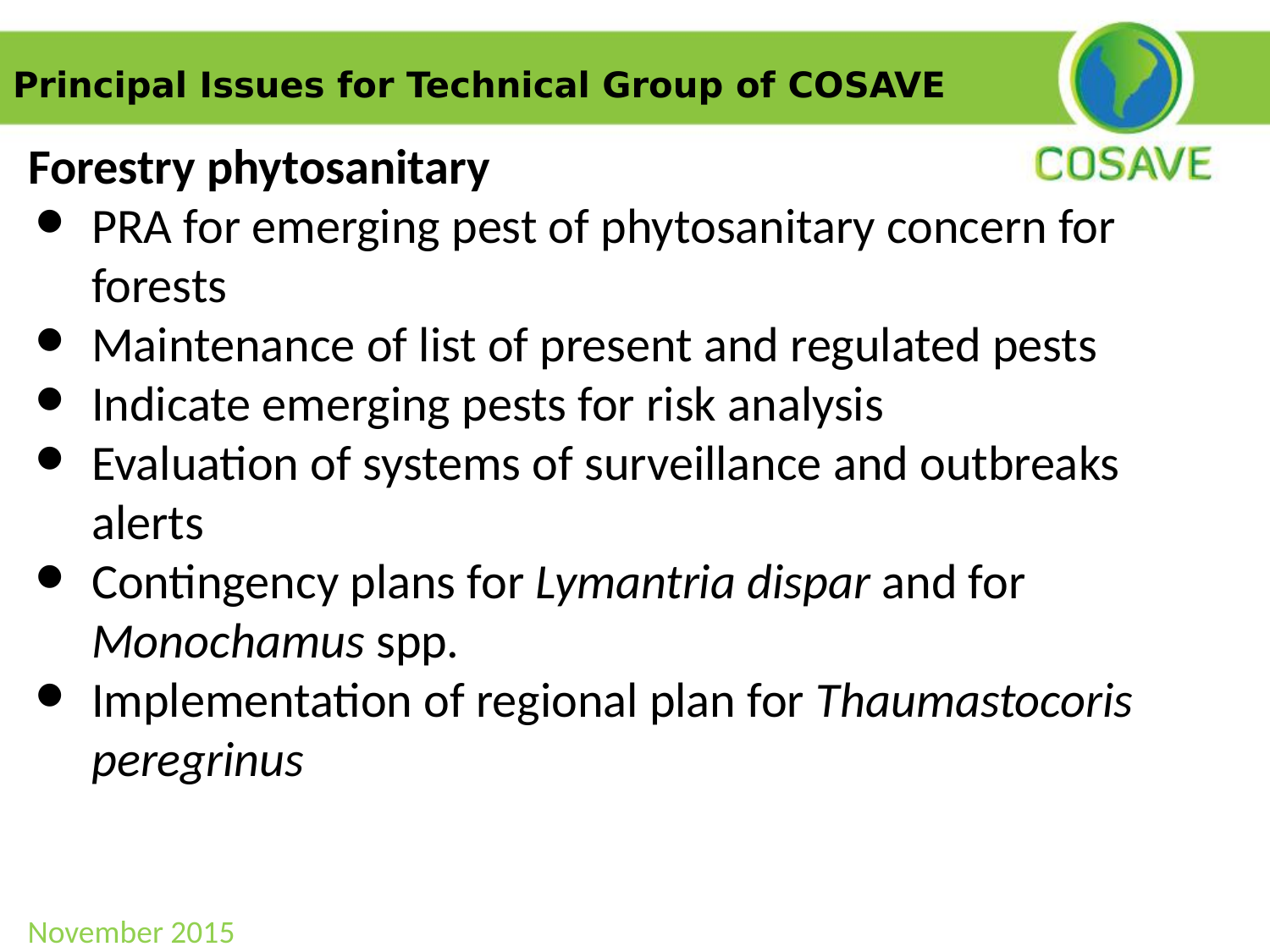

Principal Issues for Technical Group of COSAVE
Forestry phytosanitary
PRA for emerging pest of phytosanitary concern for forests
Maintenance of list of present and regulated pests
Indicate emerging pests for risk analysis
Evaluation of systems of surveillance and outbreaks alerts
Contingency plans for Lymantria dispar and for Monochamus spp.
Implementation of regional plan for Thaumastocoris peregrinus

November 2015